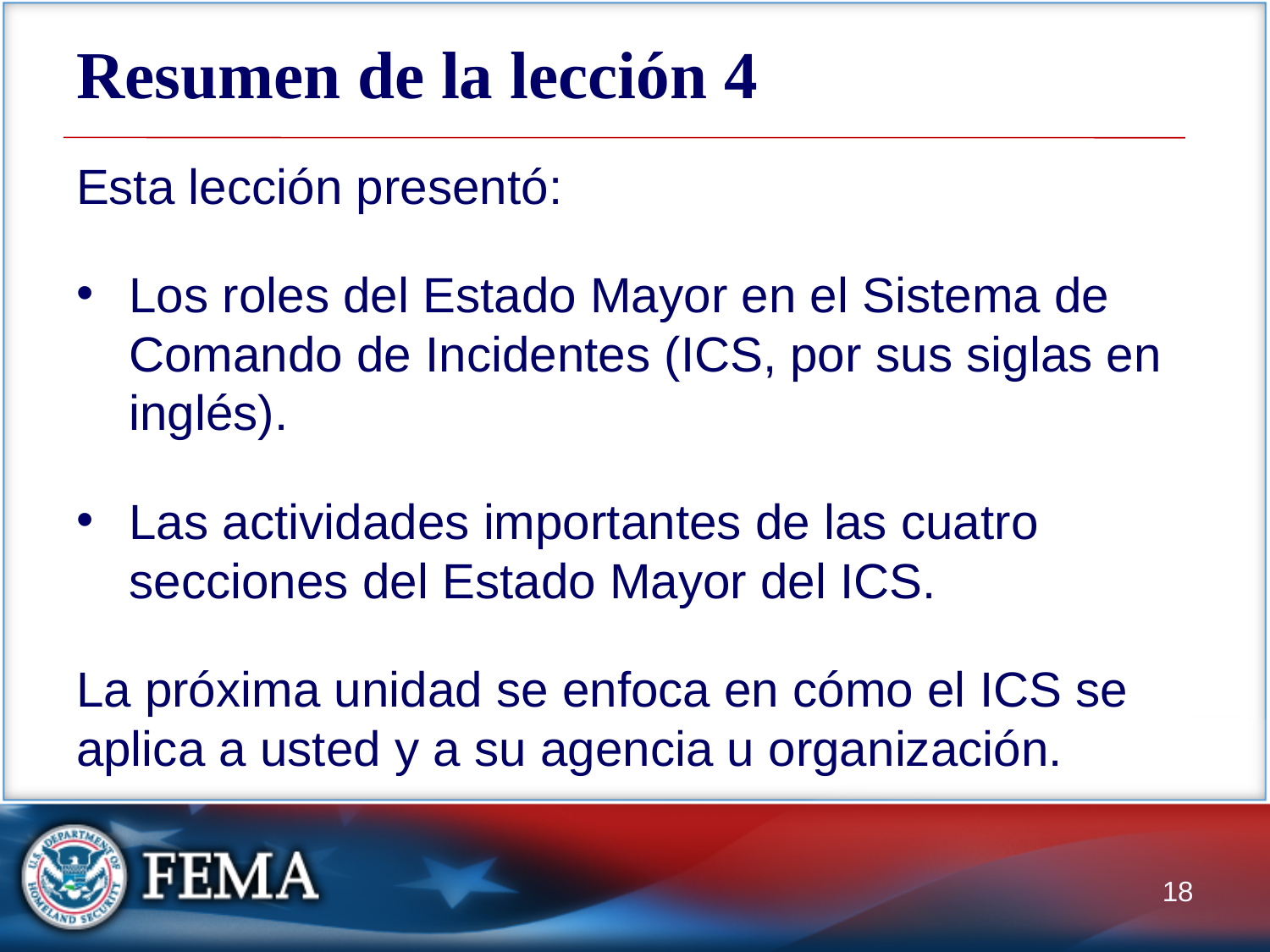

# Resumen de la lección 4
Esta lección presentó:
Los roles del Estado Mayor en el Sistema de Comando de Incidentes (ICS, por sus siglas en inglés).
Las actividades importantes de las cuatro secciones del Estado Mayor del ICS.
La próxima unidad se enfoca en cómo el ICS se aplica a usted y a su agencia u organización.
18